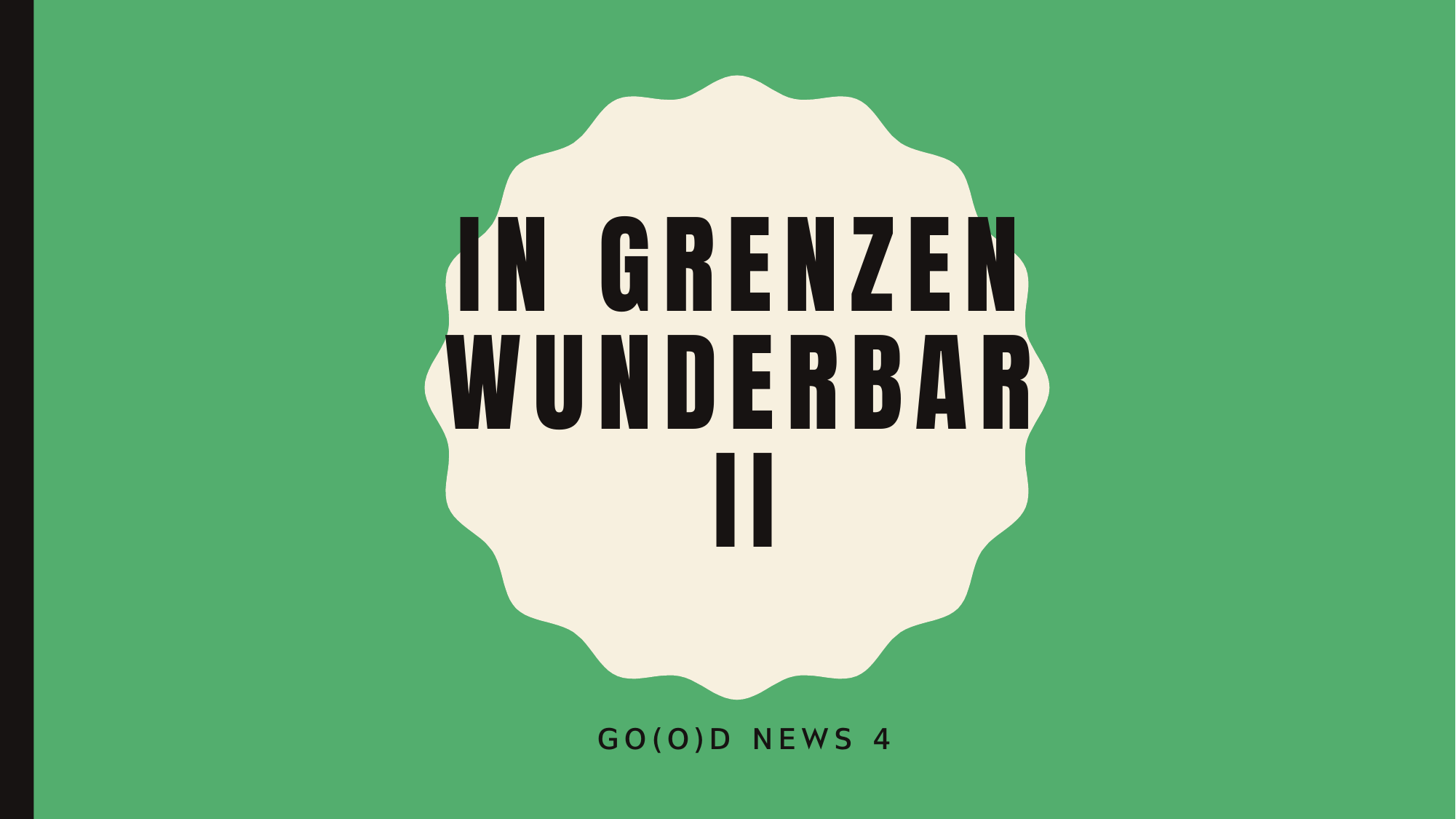

# In Grenzen wunderbar II
Go(o)d News 4